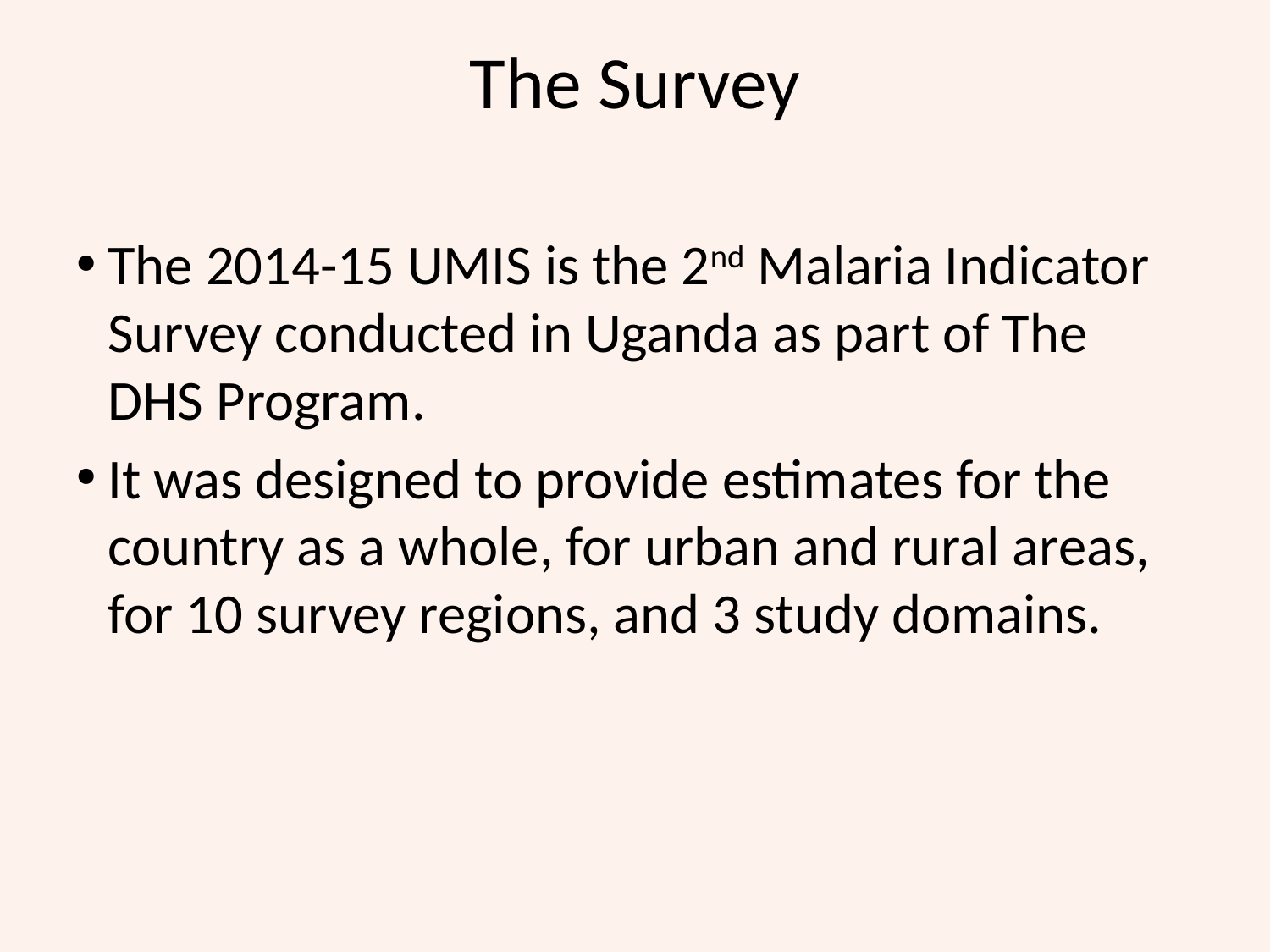

# The Survey
The 2014-15 UMIS is the 2nd Malaria Indicator Survey conducted in Uganda as part of The DHS Program.
It was designed to provide estimates for the country as a whole, for urban and rural areas, for 10 survey regions, and 3 study domains.